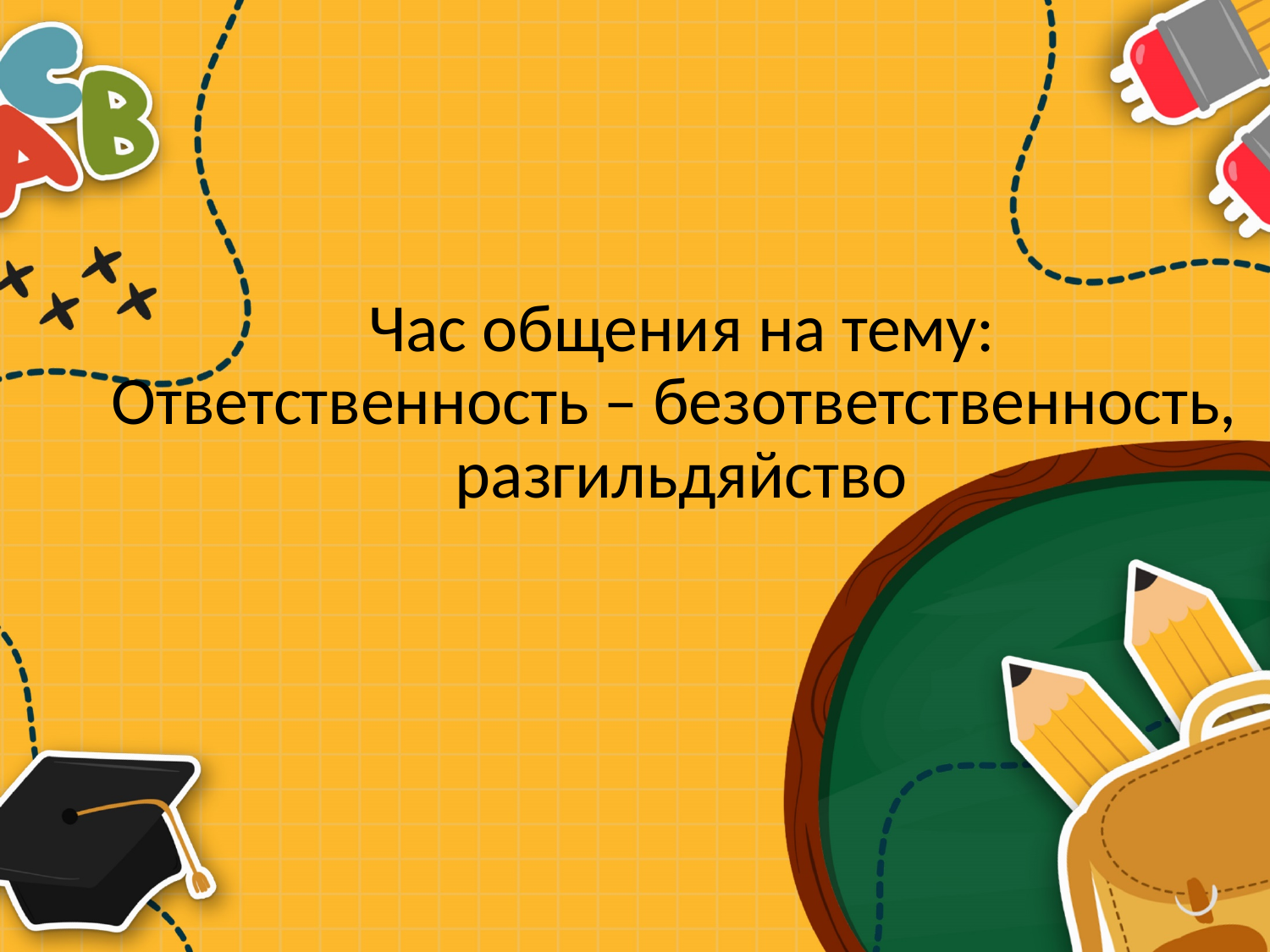

# Час общения на тему: Ответственность – безответственность, разгильдяйство